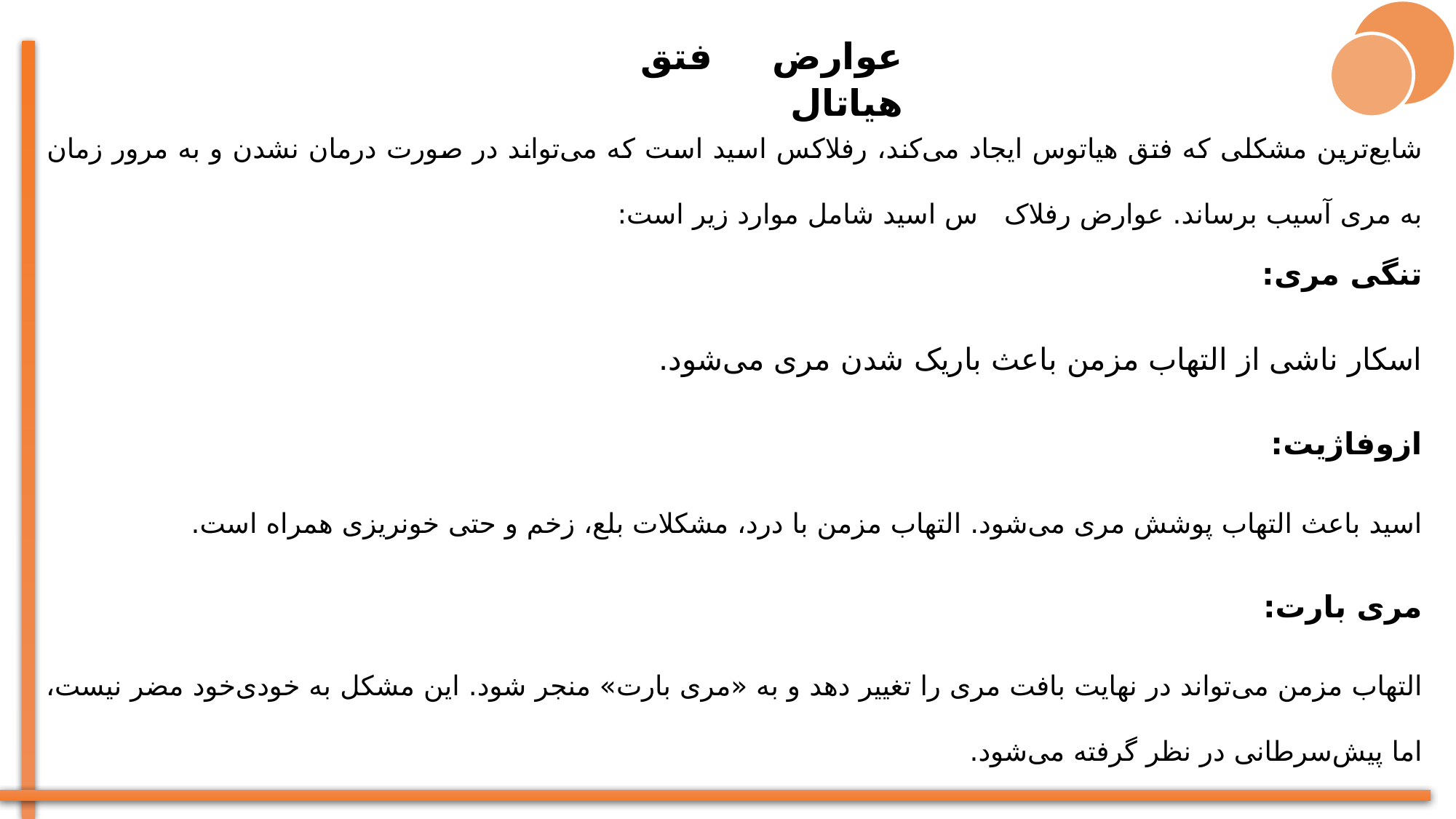

عوارض فتق هیاتال

شایع‌ترین مشکلی که فتق هیاتوس ایجاد می‌کند، رفلاکس اسید است که می‌تواند در صورت درمان نشدن و به مرور زمان به مری آسیب برساند. عوارض رفلاک   س اسید شامل موارد زیر است:
تنگی مری:
اسکار ناشی از التهاب مزمن باعث باریک شدن مری می‌شود.
ازوفاژیت:
اسید باعث التهاب پوشش مری می‌شود. التهاب مزمن با درد، مشکلات بلع، زخم و حتی خونریزی همراه است.
مری بارت:
التهاب مزمن می‌تواند در نهایت بافت مری را تغییر دهد و به «مری بارت» منجر شود. این مشکل به خودی‌خود مضر نیست، اما پیش‌سرطانی در نظر گرفته می‌شود.